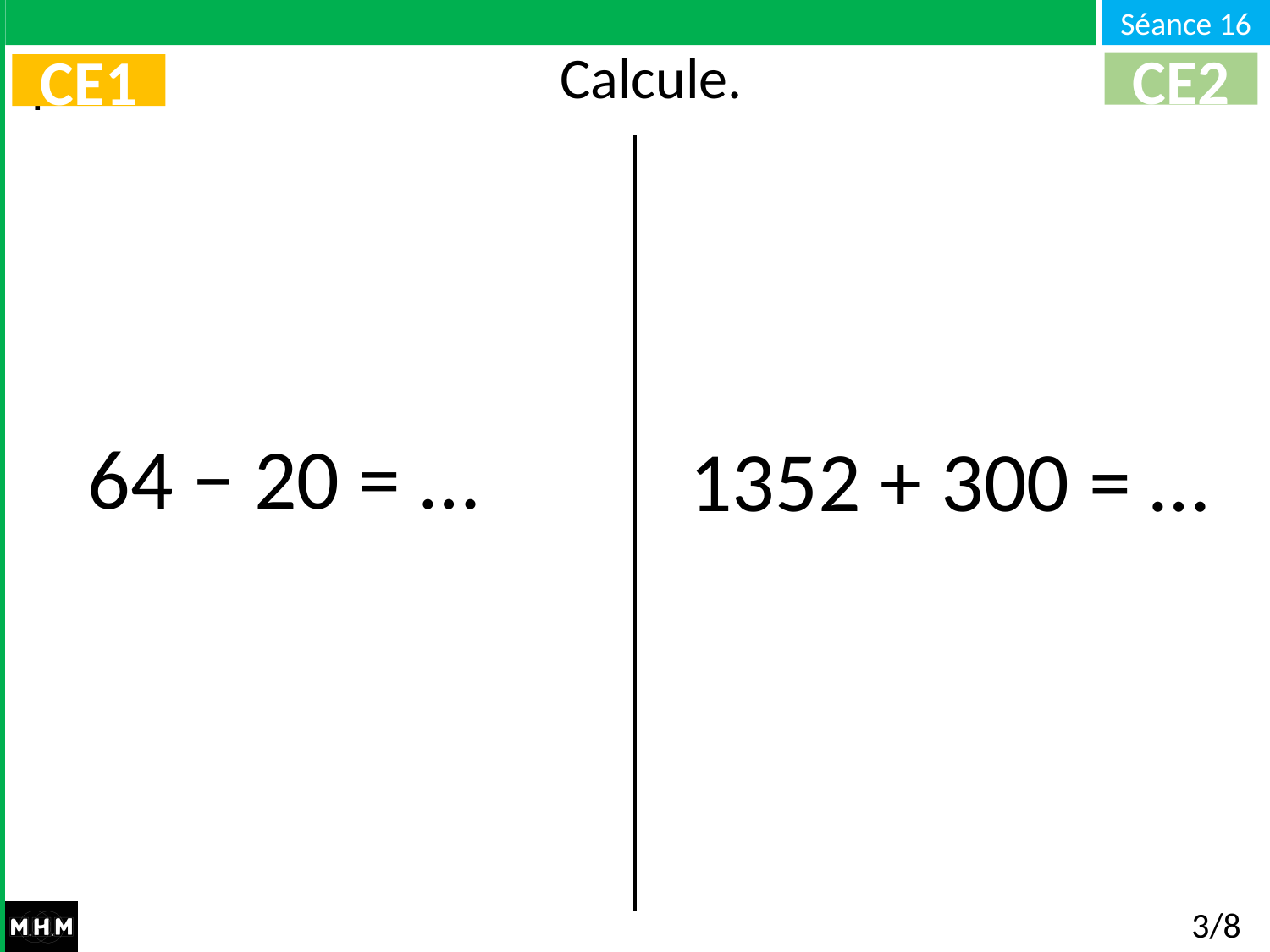

# Calcule.
CE2
CE1
64 − 20 = …
1352 + 300 = …
3/8